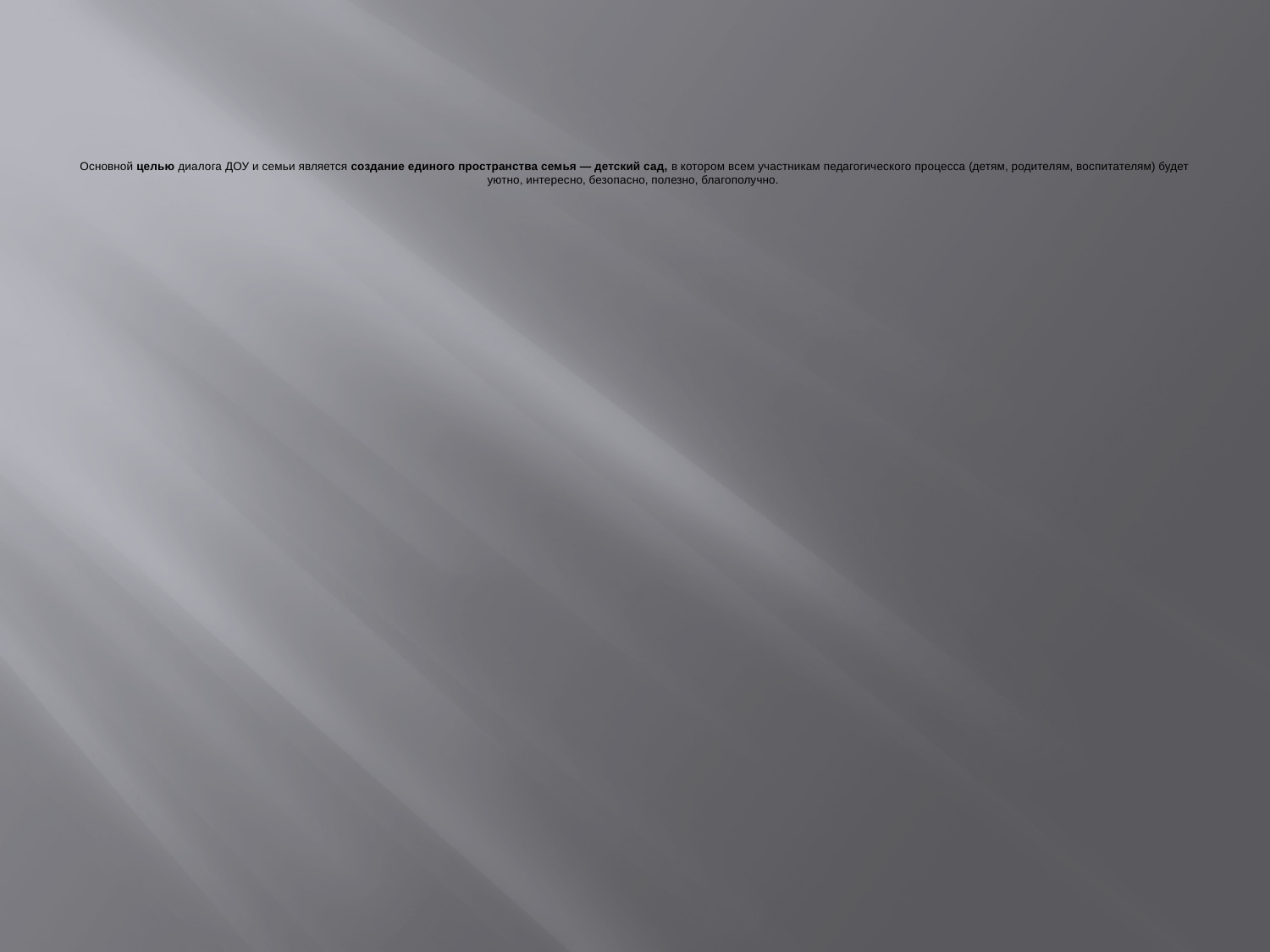

# Основной целью диалога ДОУ и семьи является создание единого пространства семья — детский сад, в котором всем участникам педагогического процесса (детям, родителям, воспитателям) будет уютно, интересно, безопасно, полезно, благополучно.